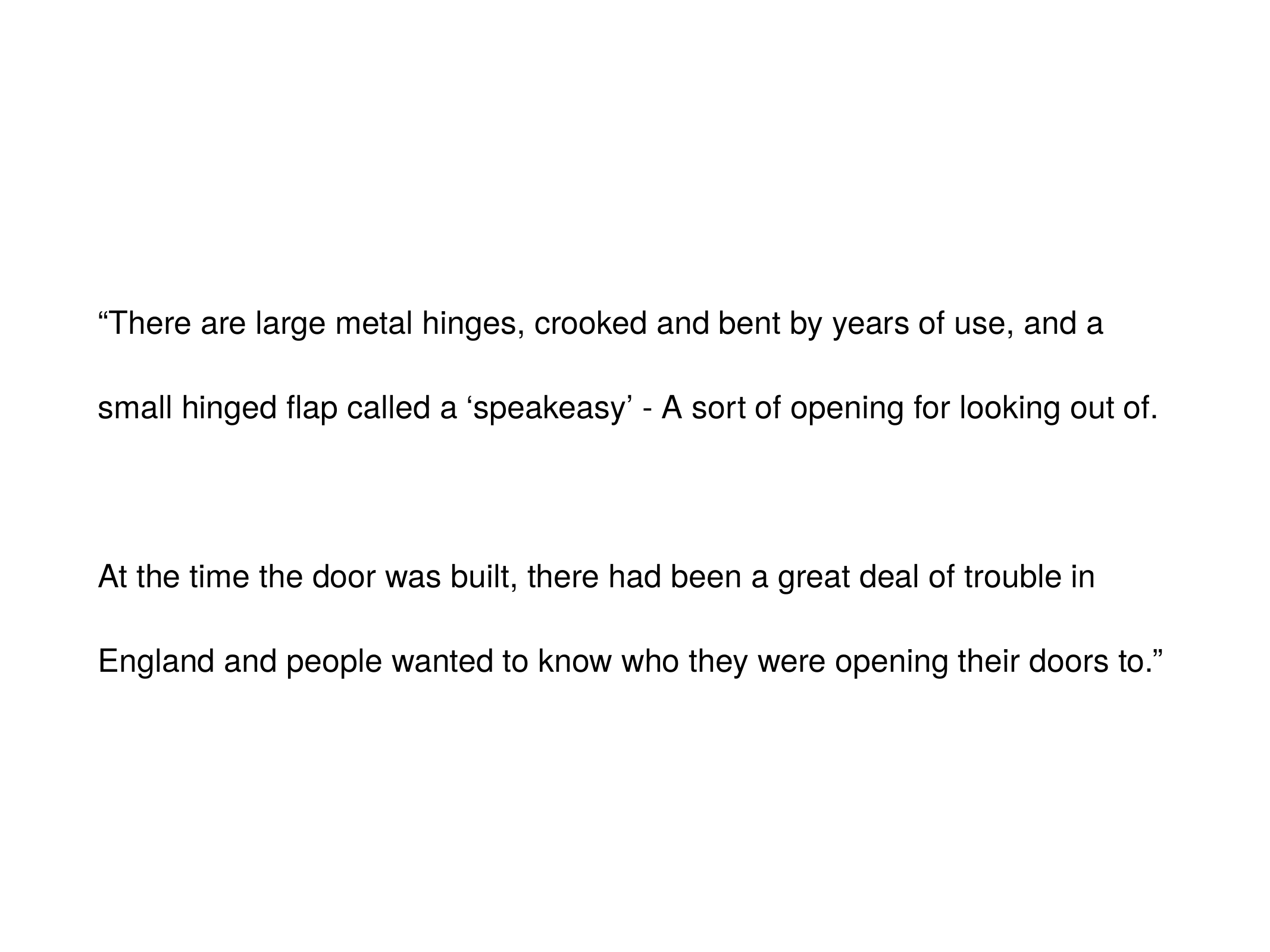

“There are large metal hinges, crooked and bent by years of use, and a small hinged flap called a ‘speakeasy’ - A sort of opening for looking out of.

At the time the door was built, there had been a great deal of trouble in England and people wanted to know who they were opening their doors to.”